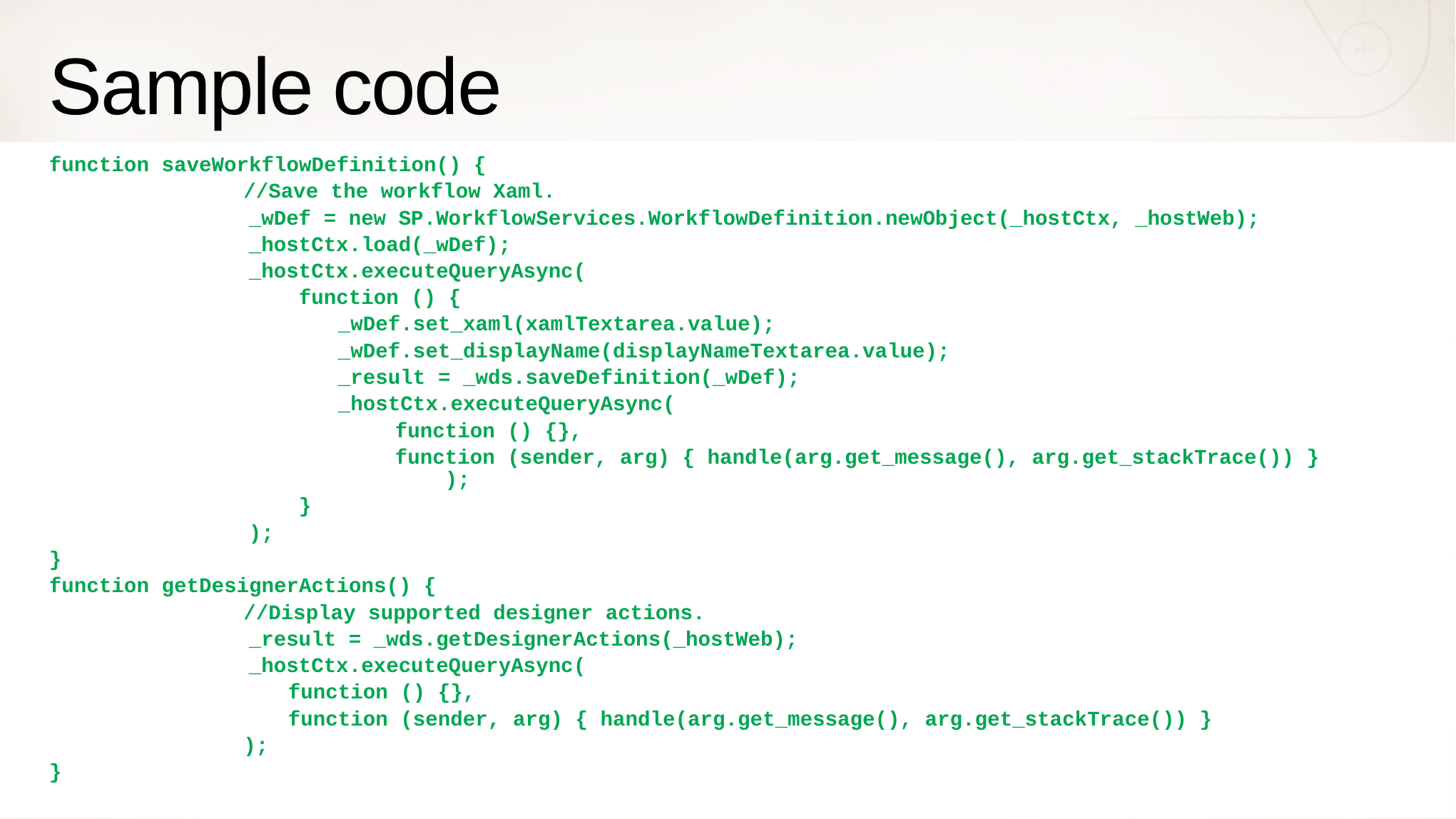

# Sample code
function saveWorkflowDefinition() {
	       //Save the workflow Xaml.
                _wDef = new SP.WorkflowServices.WorkflowDefinition.newObject(_hostCtx, _hostWeb);
                _hostCtx.load(_wDef);
                _hostCtx.executeQueryAsync(
                    function () {
		      _wDef.set_xaml(xamlTextarea.value);
		      _wDef.set_displayName(displayNameTextarea.value);
		      _result = _wds.saveDefinition(_wDef);
		      _hostCtx.executeQueryAsync(
			  function () {},
			  function (sender, arg) { handle(arg.get_message(), arg.get_stackTrace()) }                        		      );
                    }
                );
}
function getDesignerActions() {
	       //Display supported designer actions.
                _result = _wds.getDesignerActions(_hostWeb);
                _hostCtx.executeQueryAsync(
         	  function () {},
		  function (sender, arg) { handle(arg.get_message(), arg.get_stackTrace()) }
	       );
}